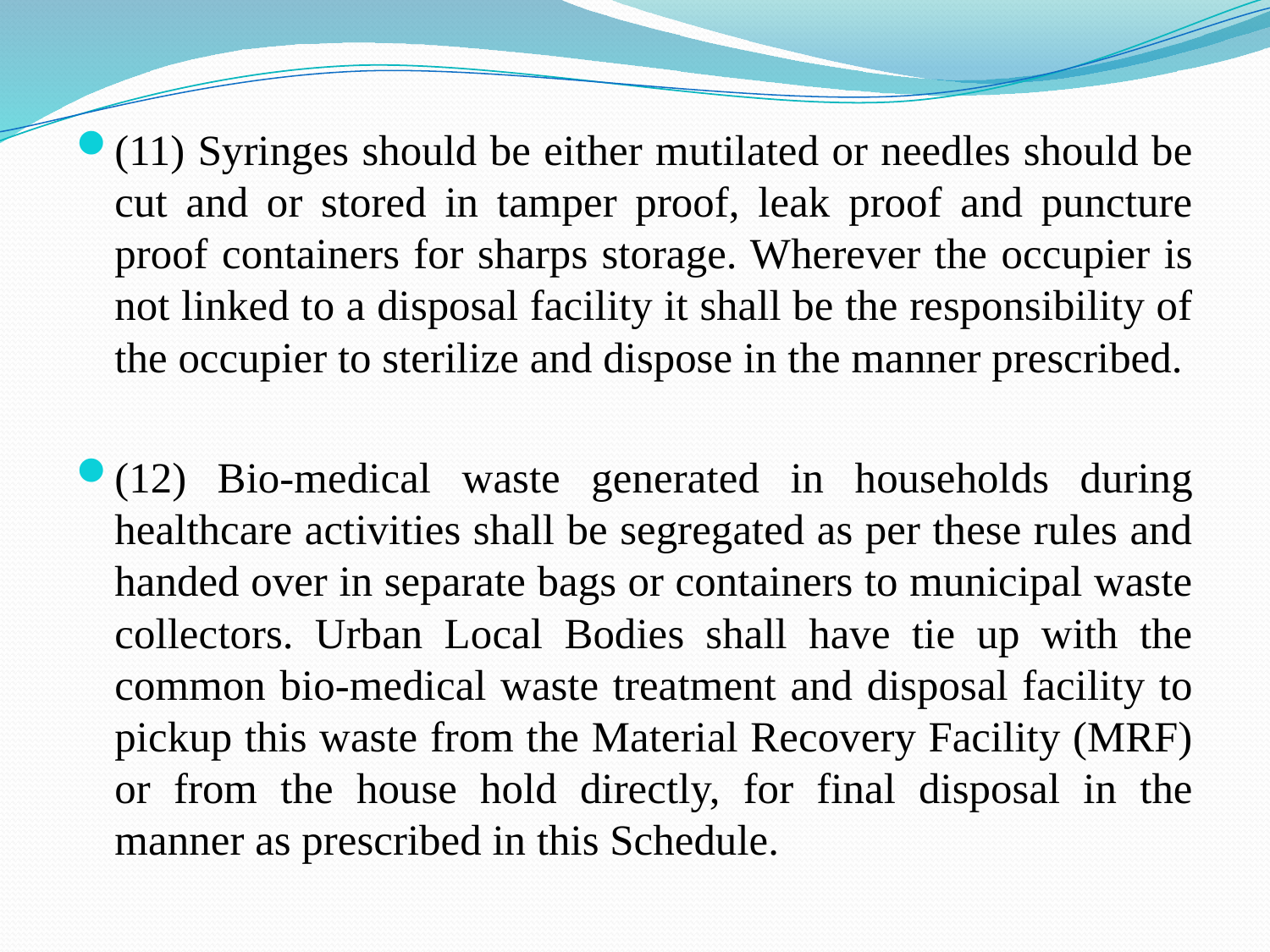

(11) Syringes should be either mutilated or needles should be cut and or stored in tamper proof, leak proof and puncture proof containers for sharps storage. Wherever the occupier is not linked to a disposal facility it shall be the responsibility of the occupier to sterilize and dispose in the manner prescribed.

(12) Bio-medical waste generated in households during healthcare activities shall be segregated as per these rules and handed over in separate bags or containers to municipal waste collectors. Urban Local Bodies shall have tie up with the common bio-medical waste treatment and disposal facility to pickup this waste from the Material Recovery Facility (MRF) or from the house hold directly, for final disposal in the manner as prescribed in this Schedule.